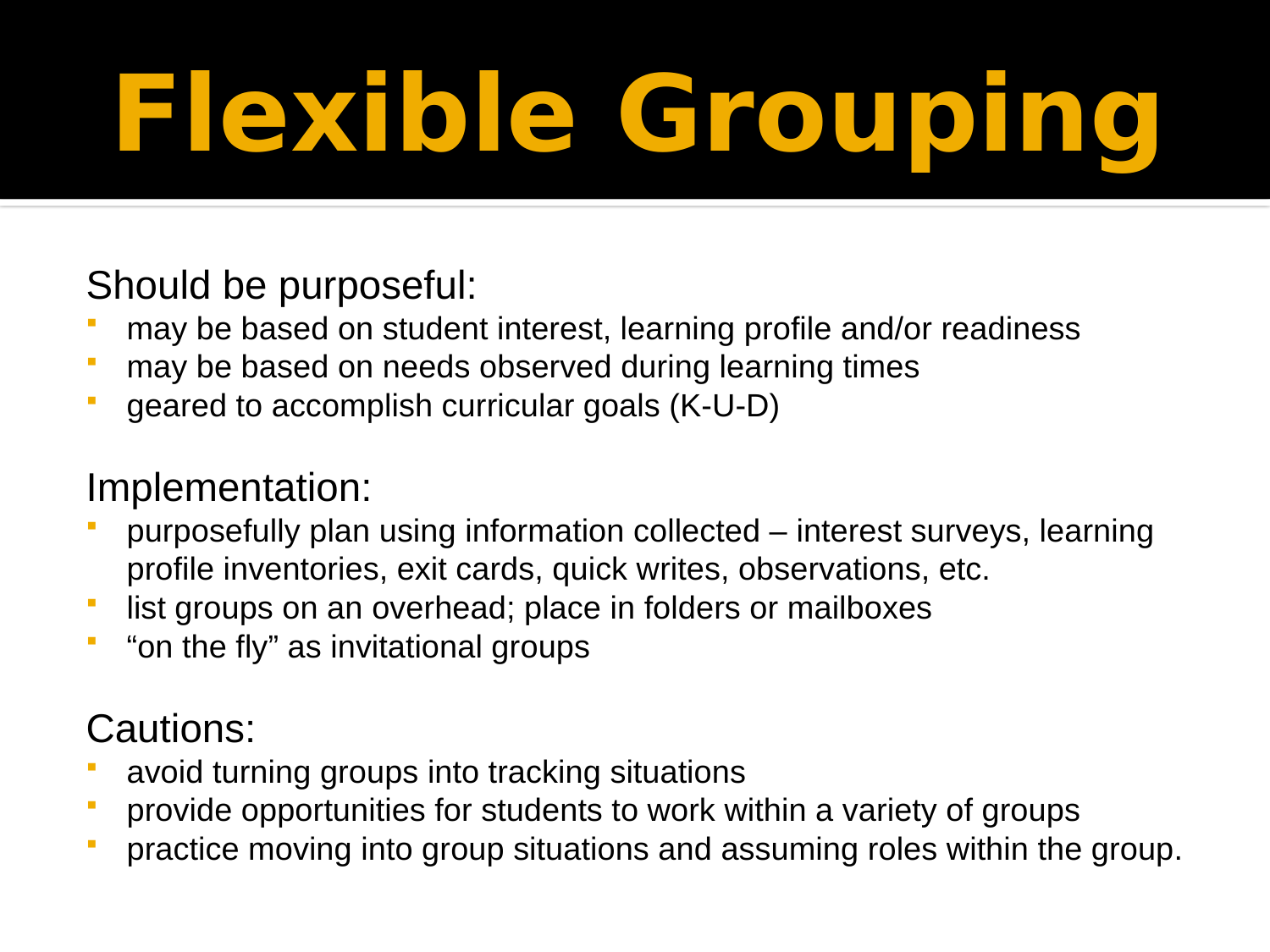

# Flexible Grouping
Should be purposeful:
may be based on student interest, learning profile and/or readiness
may be based on needs observed during learning times
geared to accomplish curricular goals (K-U-D)

Implementation:
purposefully plan using information collected – interest surveys, learning profile inventories, exit cards, quick writes, observations, etc.
list groups on an overhead; place in folders or mailboxes
“on the fly” as invitational groups

Cautions:
avoid turning groups into tracking situations
provide opportunities for students to work within a variety of groups
practice moving into group situations and assuming roles within the group.